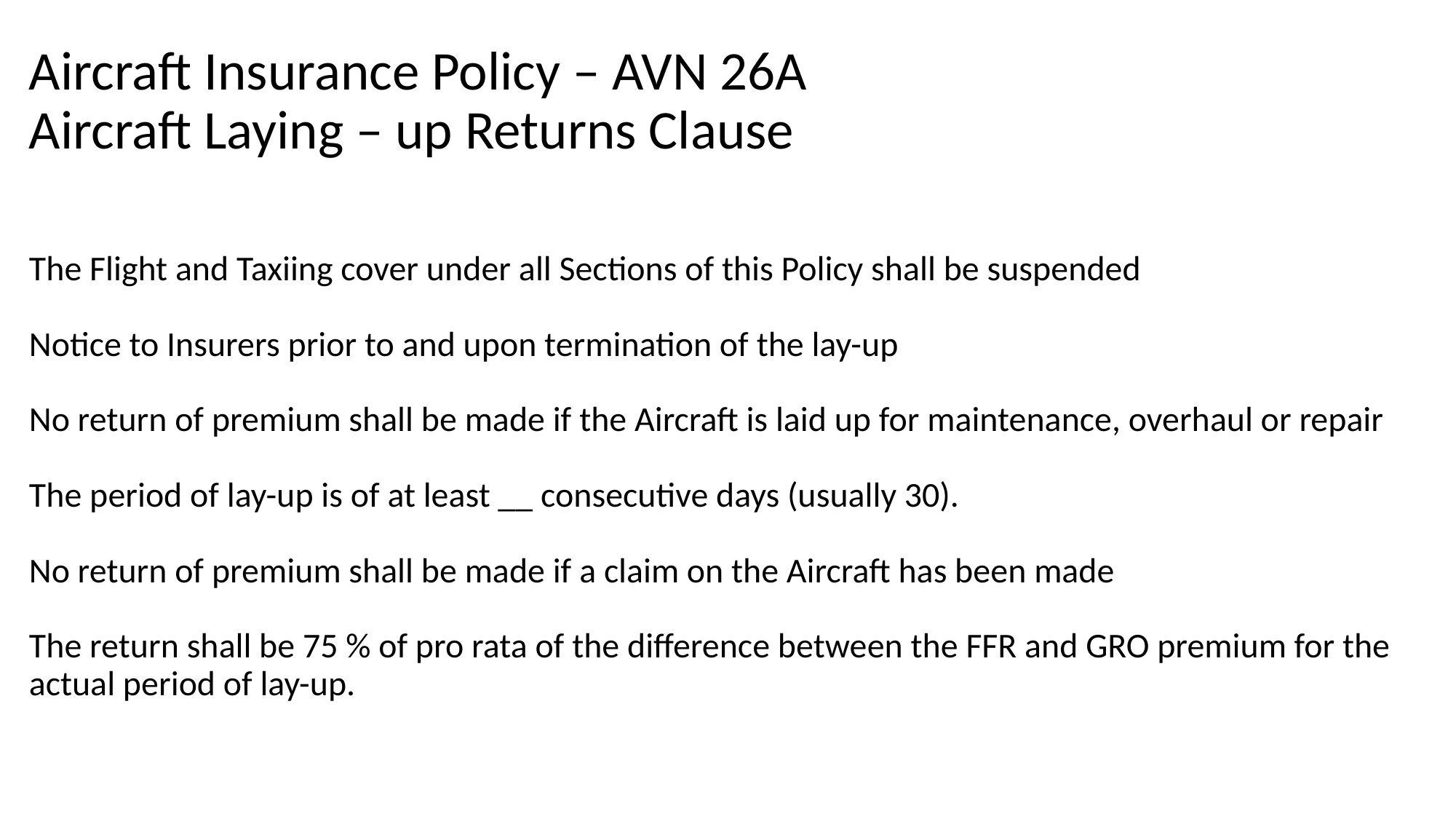

# Aircraft Insurance Policy – AVN 26A Aircraft Laying – up Returns Clause
The Flight and Taxiing cover under all Sections of this Policy shall be suspended
Notice to Insurers prior to and upon termination of the lay-up
No return of premium shall be made if the Aircraft is laid up for maintenance, overhaul or repair
The period of lay-up is of at least __ consecutive days (usually 30).
No return of premium shall be made if a claim on the Aircraft has been made
The return shall be 75 % of pro rata of the difference between the FFR and GRO premium for the actual period of lay-up.